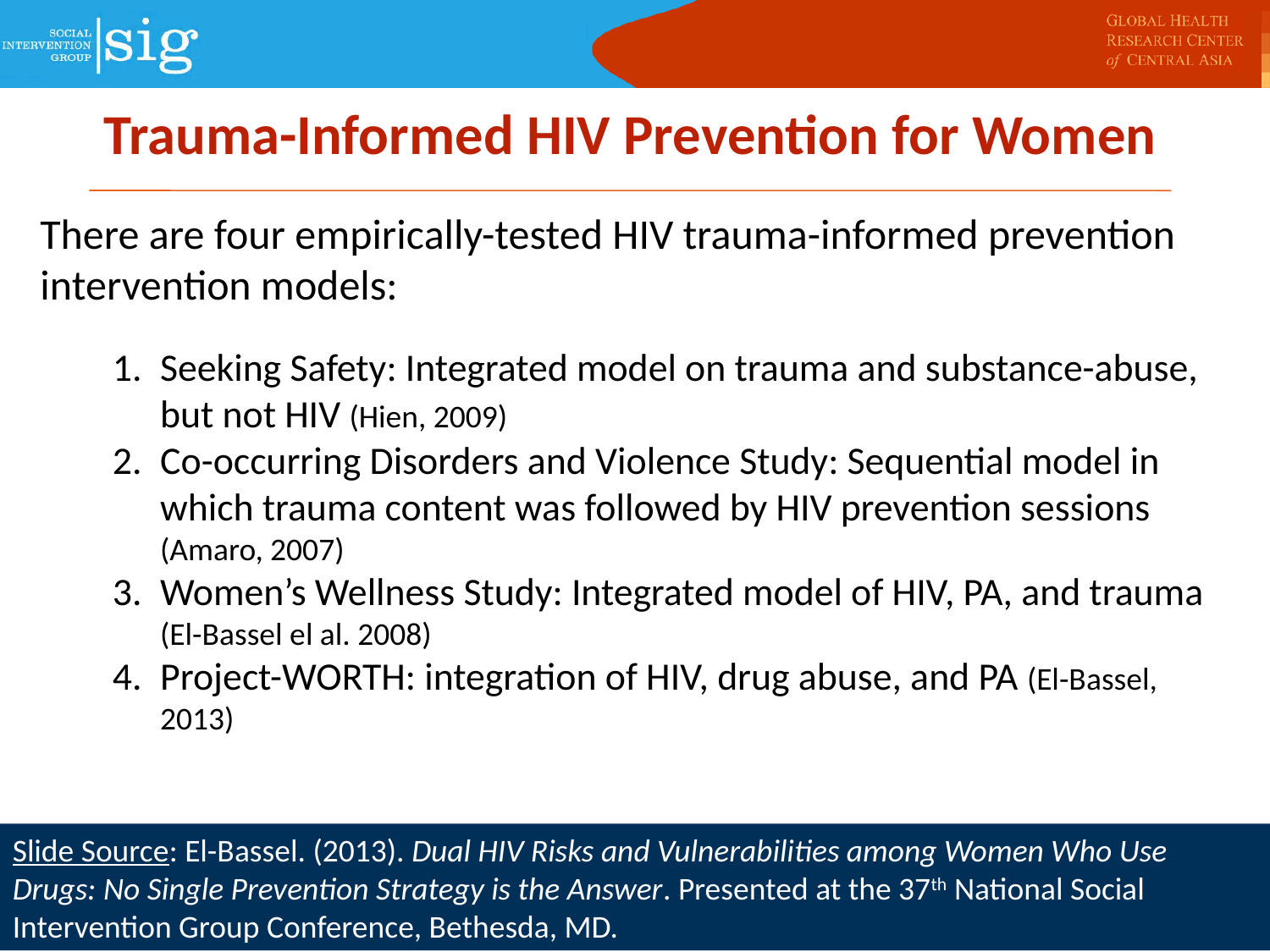

Trauma-Informed HIV Prevention for Women
There are four empirically-tested HIV trauma-informed prevention intervention models:
Seeking Safety: Integrated model on trauma and substance-abuse, but not HIV (Hien, 2009)
Co-occurring Disorders and Violence Study: Sequential model in which trauma content was followed by HIV prevention sessions (Amaro, 2007)
Women’s Wellness Study: Integrated model of HIV, PA, and trauma (El-Bassel el al. 2008)
Project-WORTH: integration of HIV, drug abuse, and PA (El-Bassel, 2013)
Slide Source: El-Bassel. (2013). Dual HIV Risks and Vulnerabilities among Women Who Use Drugs: No Single Prevention Strategy is the Answer. Presented at the 37th National Social Intervention Group Conference, Bethesda, MD.